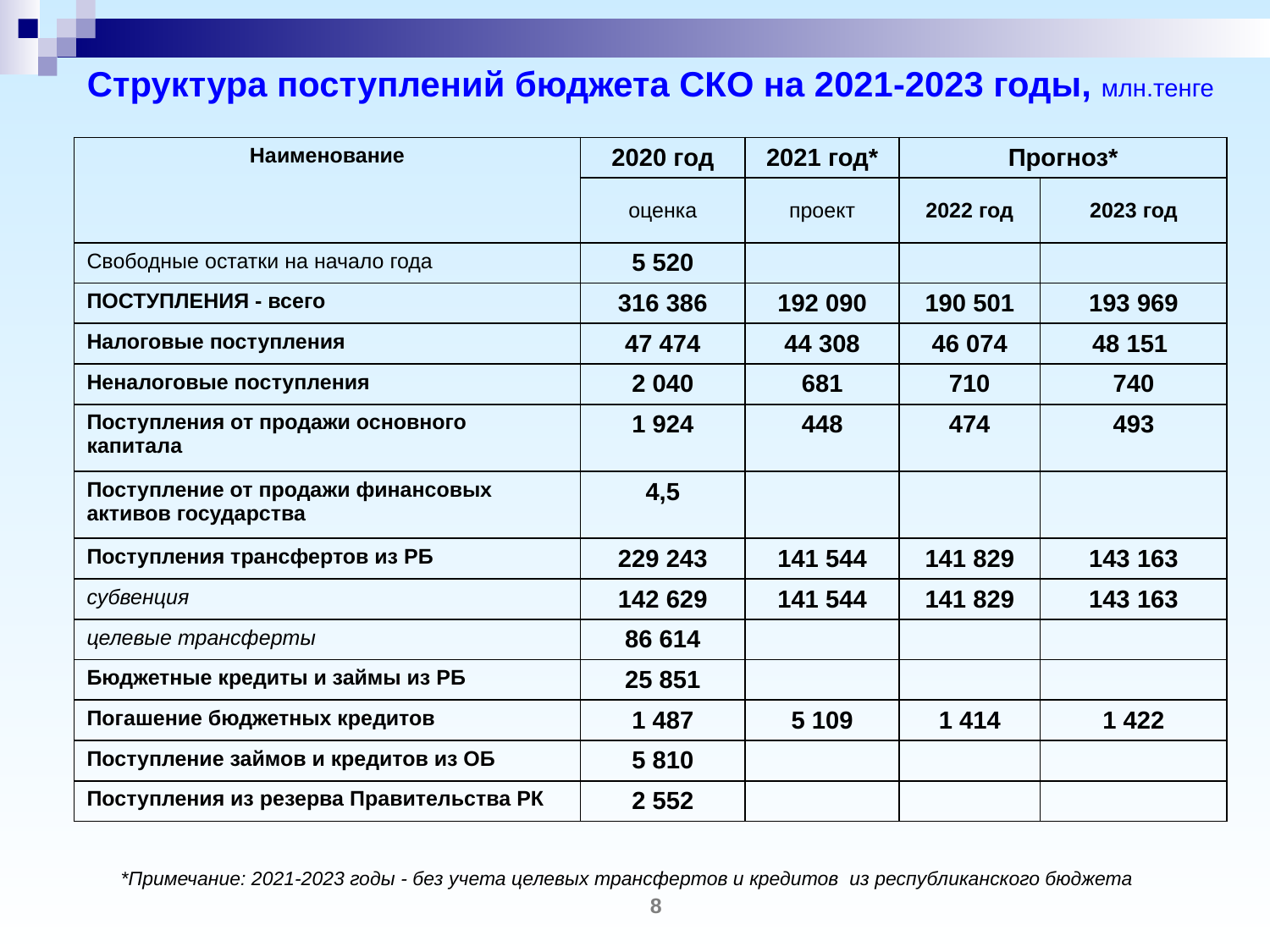

# Структура поступлений бюджета СКО на 2021-2023 годы, млн.тенге
| Наименование | 2020 год | 2021 год\* | Прогноз\* |  |
| --- | --- | --- | --- | --- |
|  | оценка | проект | 2022 год | 2023 год |
| Свободные остатки на начало года | 5 520 |  |  |  |
| ПОСТУПЛЕНИЯ - всего | 316 386 | 192 090 | 190 501 | 193 969 |
| Налоговые поступления | 47 474 | 44 308 | 46 074 | 48 151 |
| Неналоговые поступления | 2 040 | 681 | 710 | 740 |
| Поступления от продажи основного капитала | 1 924 | 448 | 474 | 493 |
| Поступление от продажи финансовых активов государства | 4,5 |  |  |  |
| Поступления трансфертов из РБ | 229 243 | 141 544 | 141 829 | 143 163 |
| субвенция | 142 629 | 141 544 | 141 829 | 143 163 |
| целевые трансферты | 86 614 |  |  |  |
| Бюджетные кредиты и займы из РБ | 25 851 |  |  |  |
| Погашение бюджетных кредитов | 1 487 | 5 109 | 1 414 | 1 422 |
| Поступление займов и кредитов из ОБ | 5 810 |  |  |  |
| Поступления из резерва Правительства РК | 2 552 |  |  |  |
*Примечание: 2021-2023 годы - без учета целевых трансфертов и кредитов  из республиканского бюджета
8